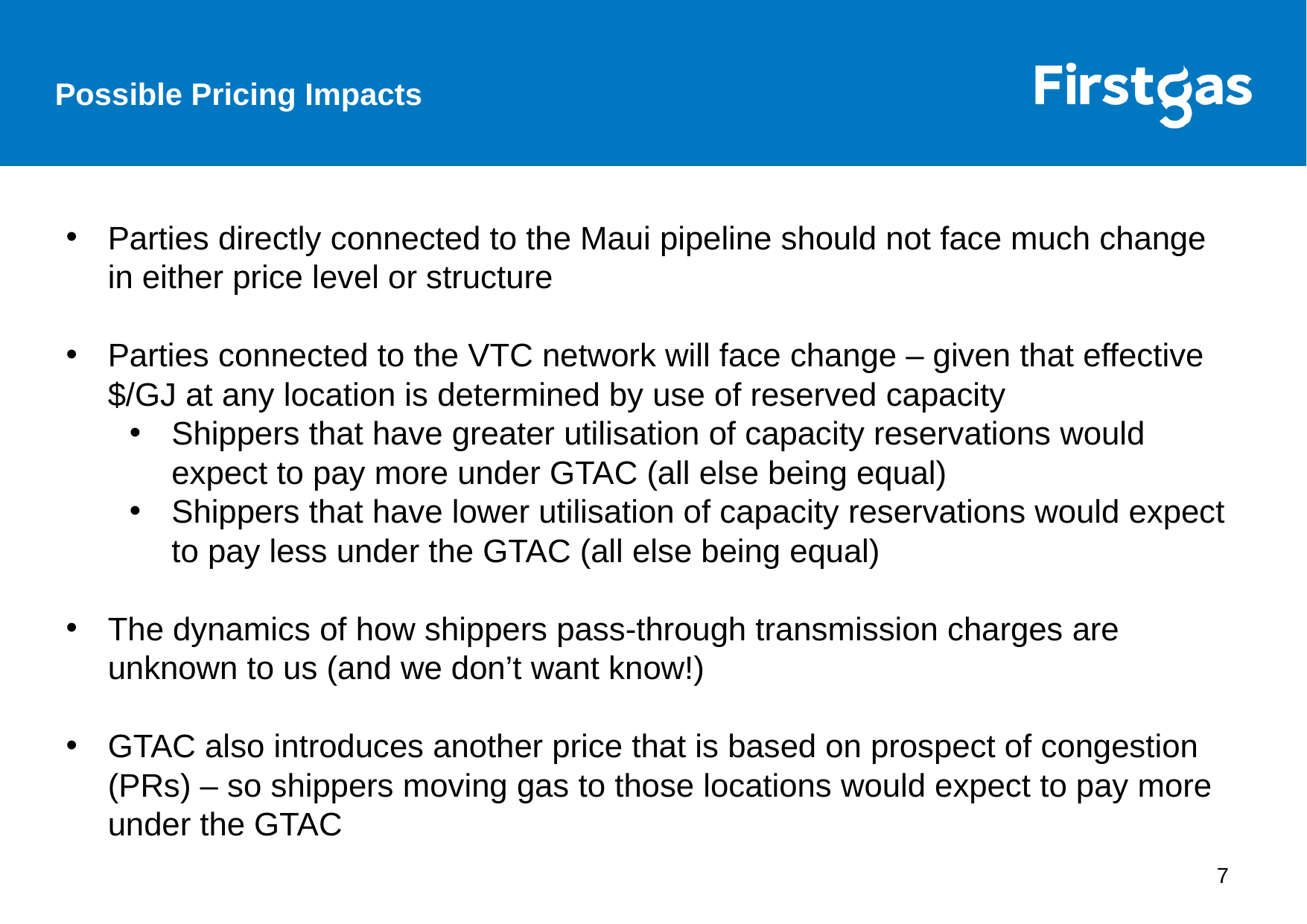

Possible Pricing Impacts
Parties directly connected to the Maui pipeline should not face much change in either price level or structure

Parties connected to the VTC network will face change – given that effective $/GJ at any location is determined by use of reserved capacity
Shippers that have greater utilisation of capacity reservations would expect to pay more under GTAC (all else being equal)
Shippers that have lower utilisation of capacity reservations would expect to pay less under the GTAC (all else being equal)

The dynamics of how shippers pass-through transmission charges are unknown to us (and we don’t want know!)

GTAC also introduces another price that is based on prospect of congestion (PRs) – so shippers moving gas to those locations would expect to pay more under the GTAC
7